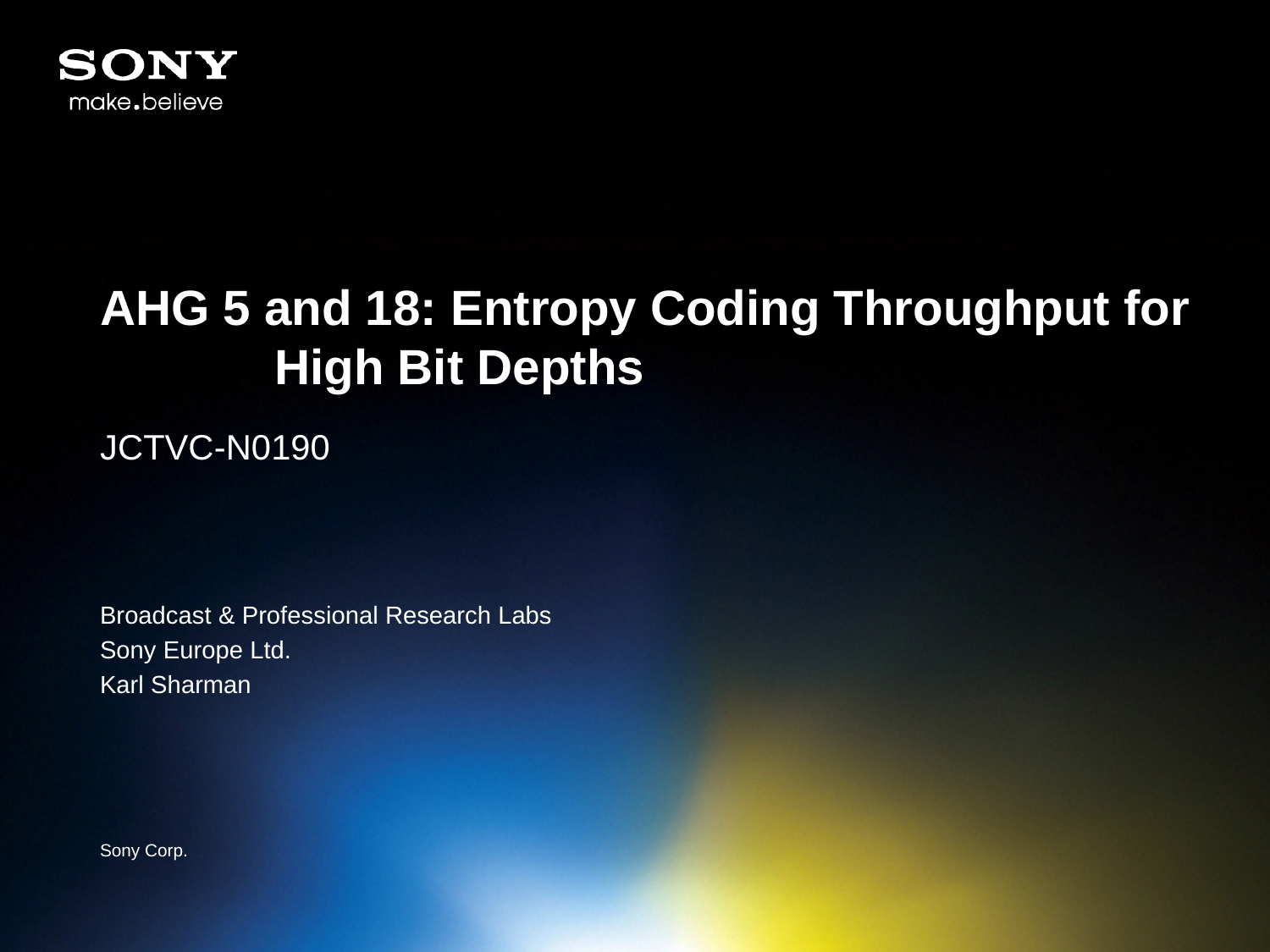

# AHG 5 and 18: Entropy Coding Throughput for High Bit Depths
JCTVC-N0190
Broadcast & Professional Research Labs
Sony Europe Ltd.
Karl Sharman
Sony Corp.